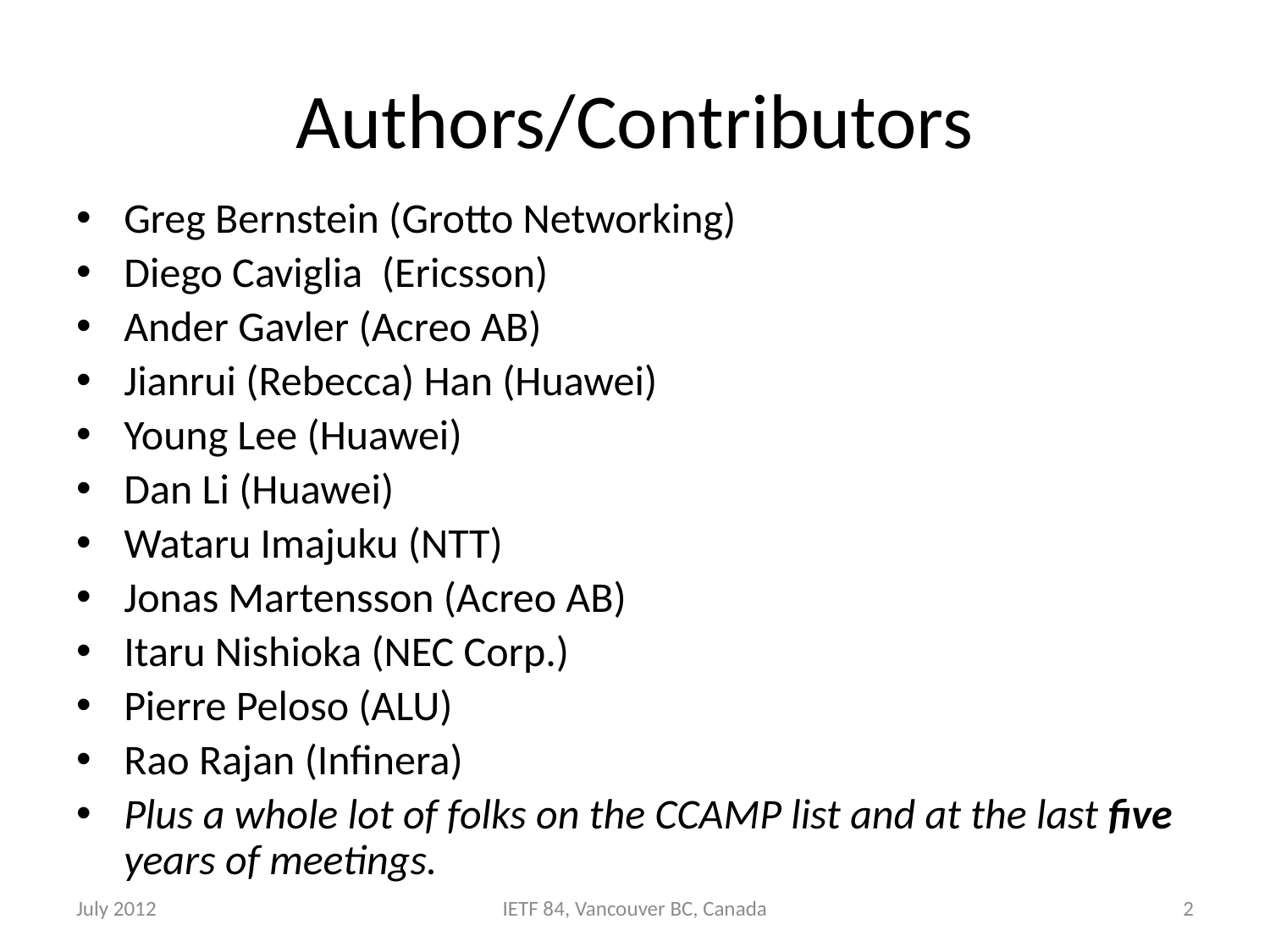

# Authors/Contributors
Greg Bernstein (Grotto Networking)
Diego Caviglia  (Ericsson)
Ander Gavler (Acreo AB)
Jianrui (Rebecca) Han (Huawei)
Young Lee (Huawei)
Dan Li (Huawei)
Wataru Imajuku (NTT)
Jonas Martensson (Acreo AB)
Itaru Nishioka (NEC Corp.)
Pierre Peloso (ALU)
Rao Rajan (Infinera)
Plus a whole lot of folks on the CCAMP list and at the last five years of meetings.

July 2012
IETF 84, Vancouver BC, Canada
2